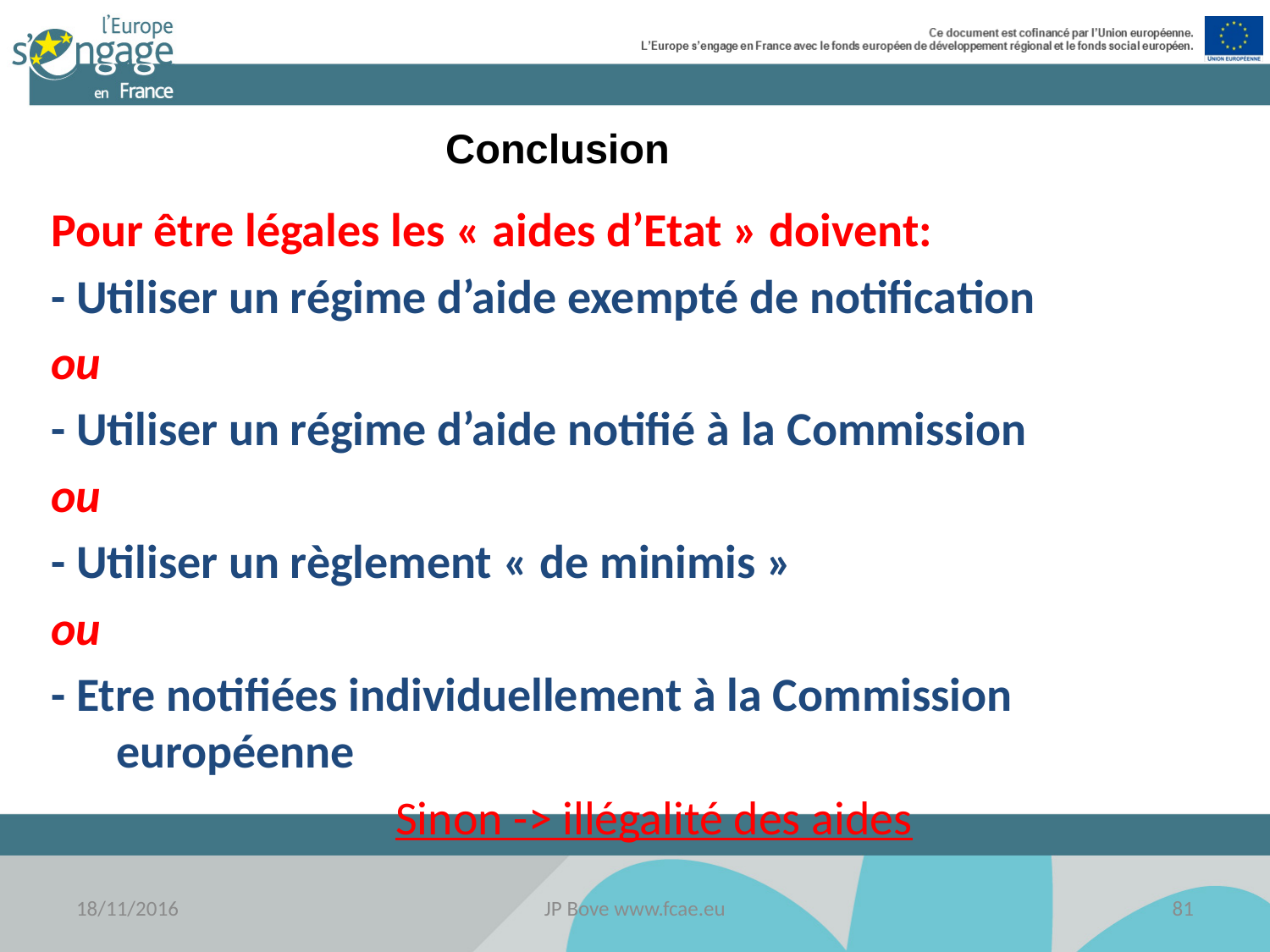

Conclusion

Pour être légales les « aides d’Etat » doivent:
- Utiliser un régime d’aide exempté de notification
ou
- Utiliser un régime d’aide notifié à la Commission
ou
- Utiliser un règlement « de minimis »
ou
- Etre notifiées individuellement à la Commission européenne
Sinon -> illégalité des aides

18/11/2016
JP Bove www.fcae.eu
81